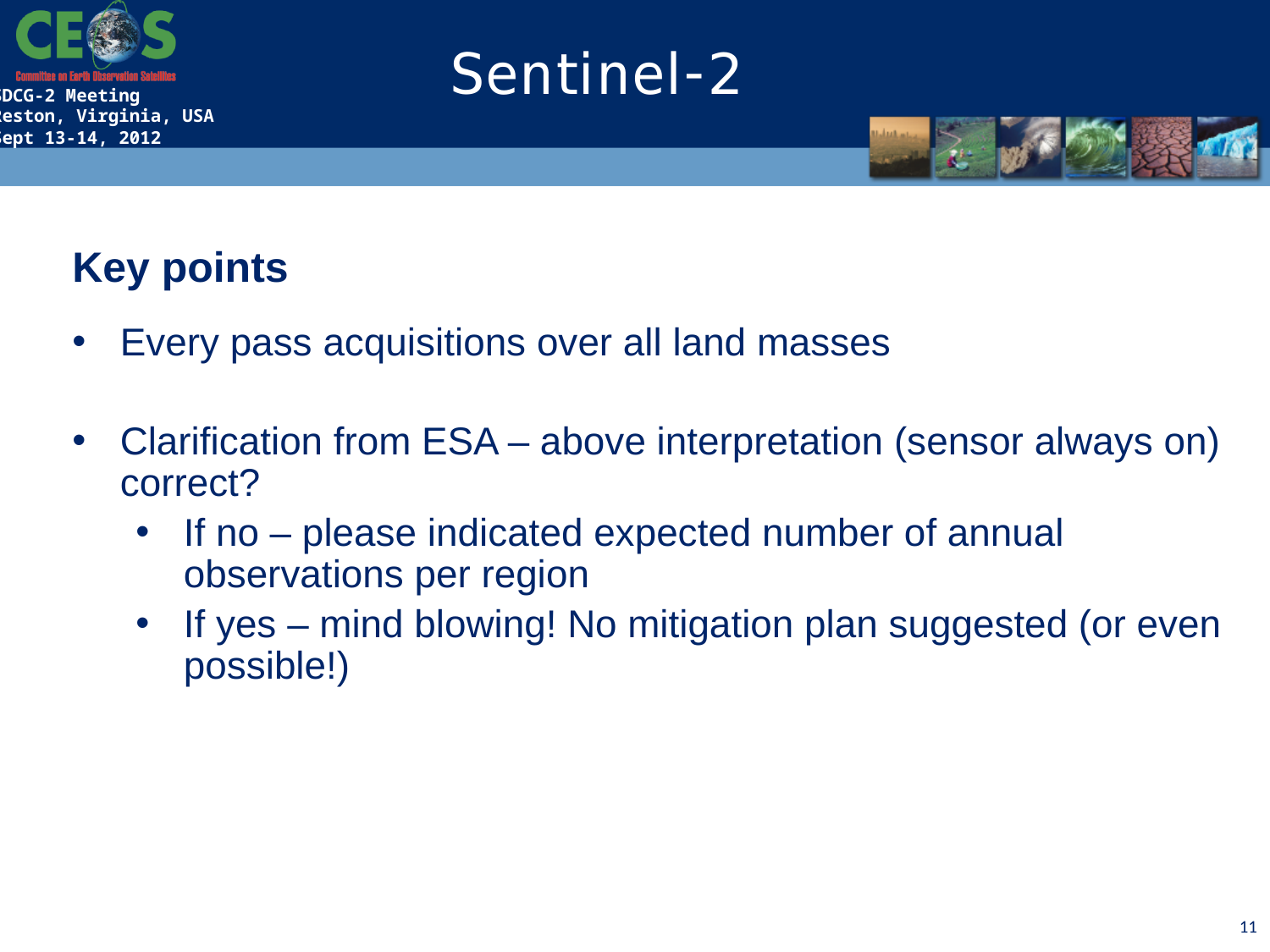

Sentinel-2
Key points

Every pass acquisitions over all land masses

Clarification from ESA – above interpretation (sensor always on) correct?
If no – please indicated expected number of annual observations per region
If yes – mind blowing! No mitigation plan suggested (or even possible!)
11